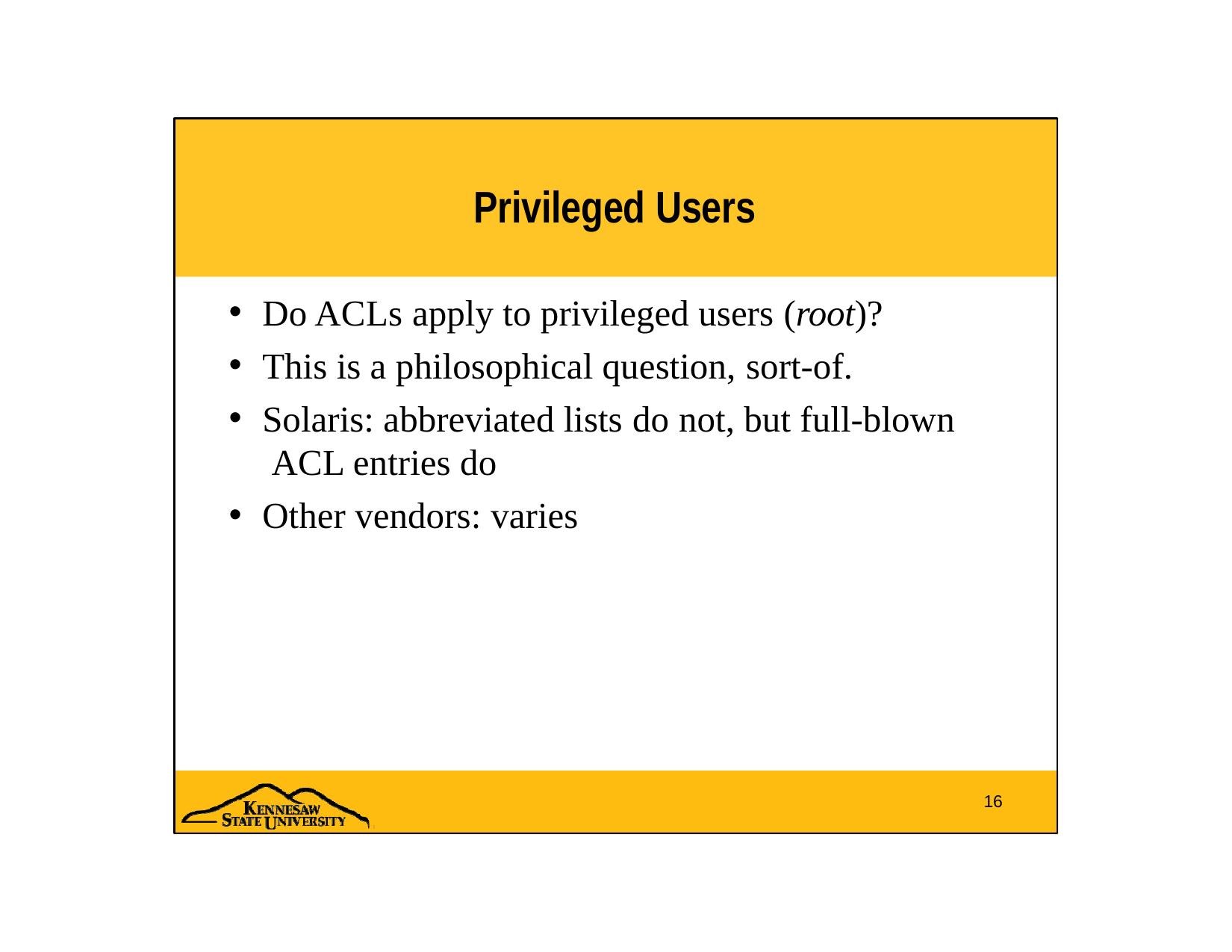

# Privileged Users
Do ACLs apply to privileged users (root)?
This is a philosophical question, sort-of.
Solaris: abbreviated lists do not, but full-blown  ACL entries do
Other vendors: varies

16